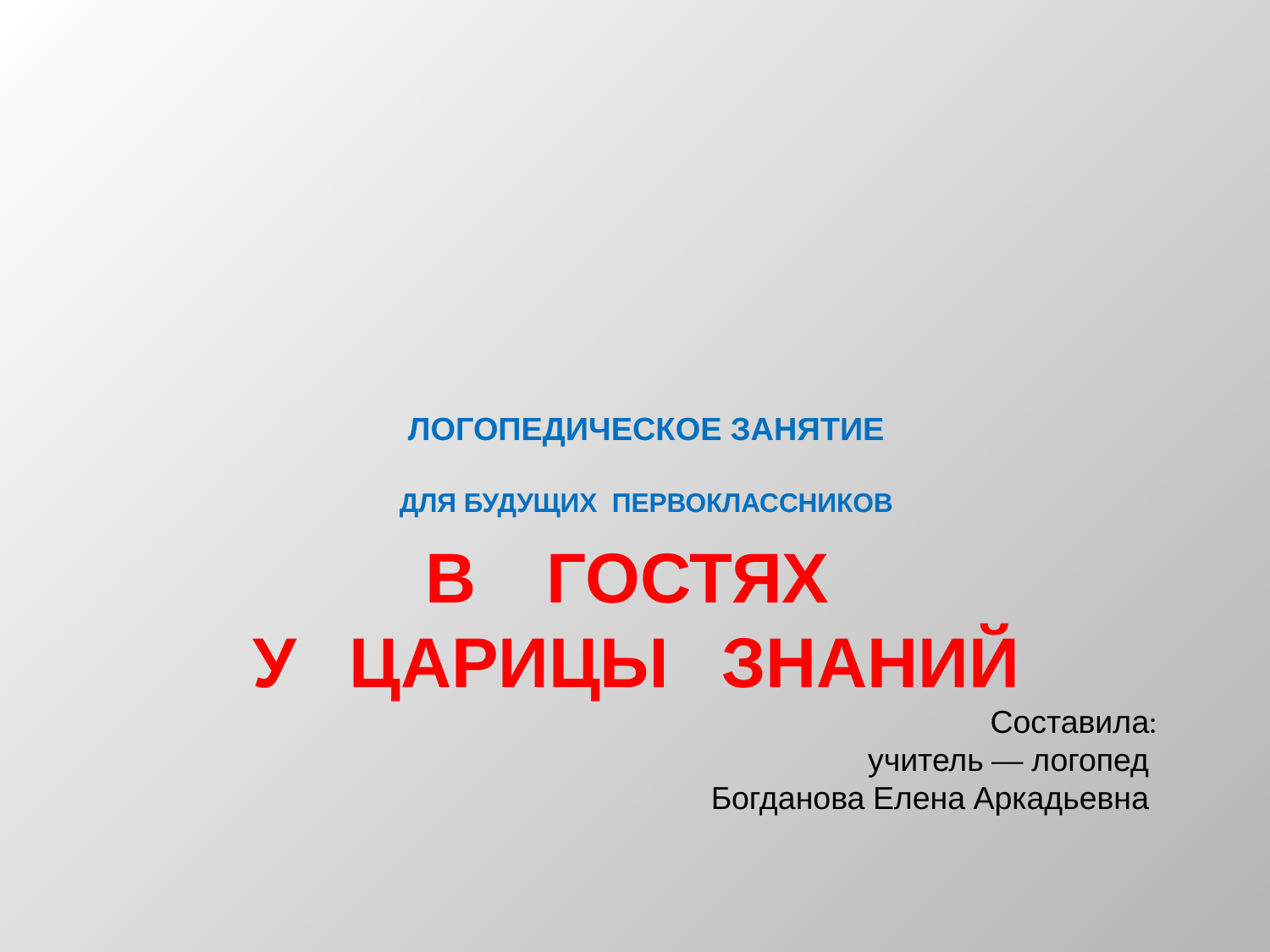

# Логопедическое занятие для будущих  первоклассников
В    ГОСТЯХ
У   ЦАРИЦЫ   ЗНАНИЙ
Составила:
                                                                      учитель — логопед
                                                                          Богданова Елена Аркадьевна